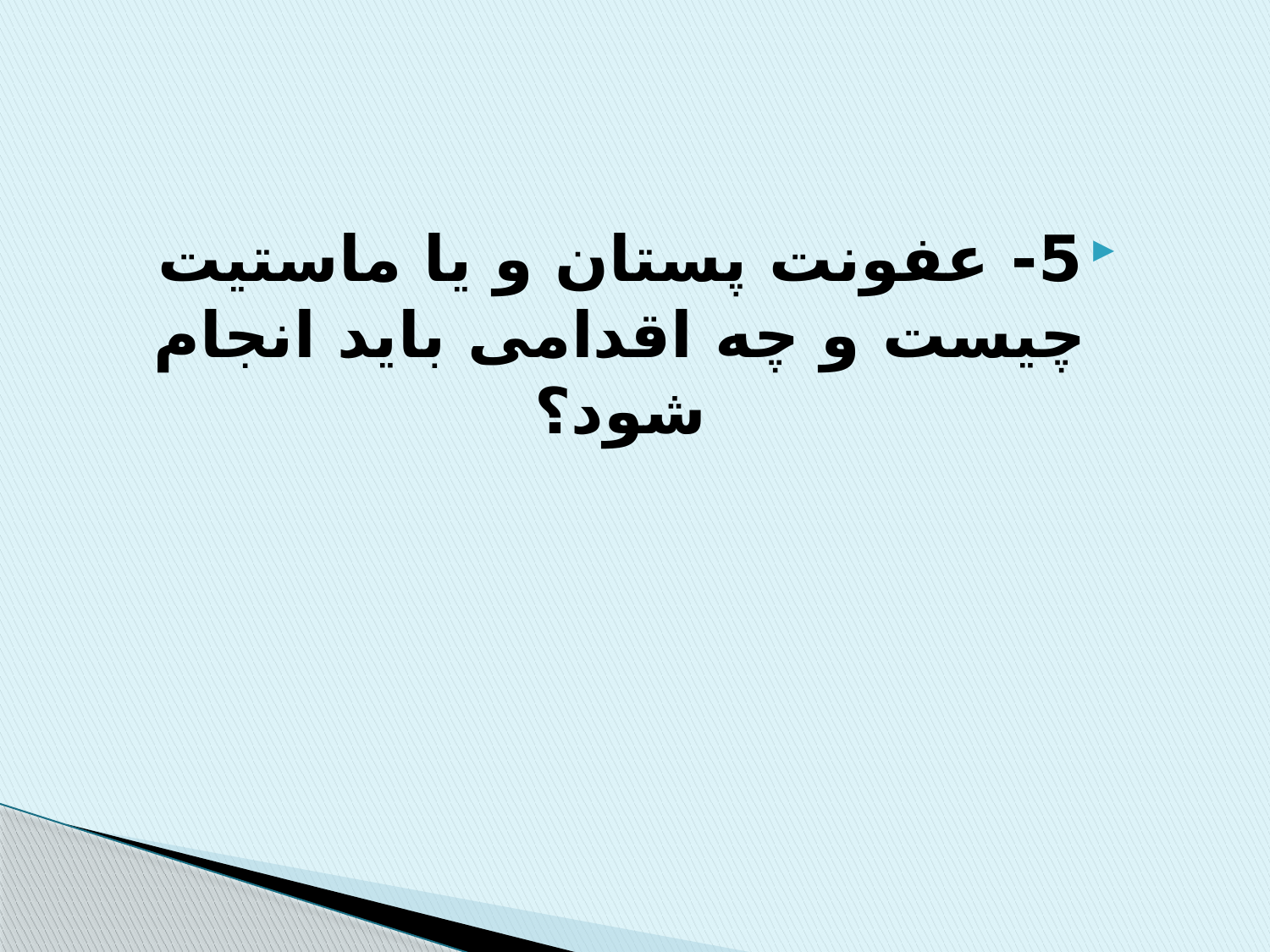

5- عفونت پستان و یا ماستیت چیست و چه اقدامی باید انجام شود؟